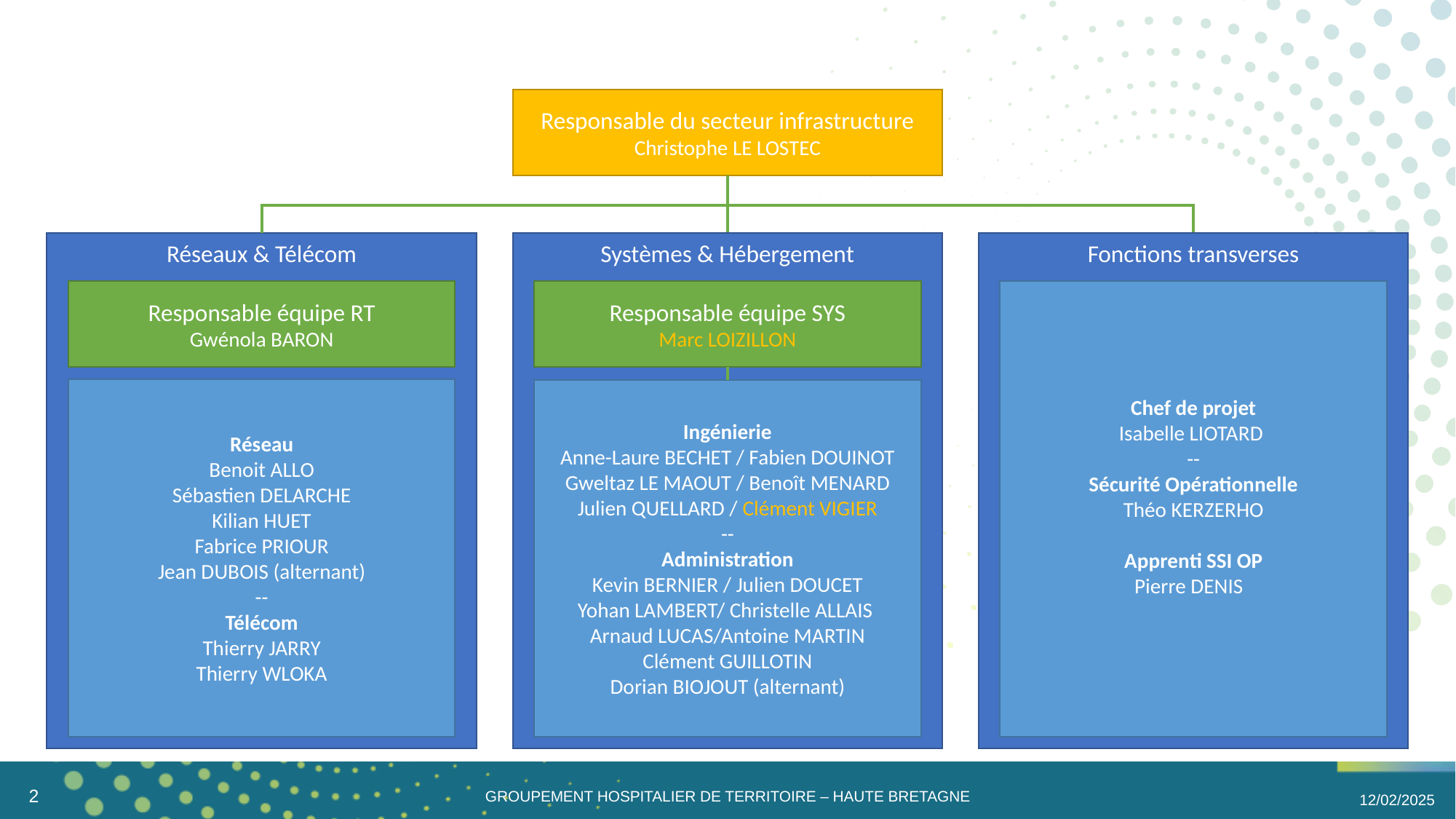

Responsable du secteur infrastructure
Christophe LE LOSTEC
Systèmes & Hébergement
Réseaux & Télécom
Fonctions transverses
Responsable équipe RT
Gwénola BARON
Responsable équipe SYS
Marc LOIZILLON
Chef de projet
Isabelle LIOTARD
--
Sécurité Opérationnelle
Théo KERZERHO

Apprenti SSI OP
Pierre DENIS

Réseau
Benoit ALLO
Sébastien DELARCHE
Kilian HUET
Fabrice PRIOUR
Jean DUBOIS (alternant)
--
Télécom
Thierry JARRY
Thierry WLOKA
Ingénierie
Anne-Laure BECHET / Fabien DOUINOT
Gweltaz LE MAOUT / Benoît MENARD
Julien QUELLARD / Clément VIGIER
--
Administration
Kevin BERNIER / Julien DOUCET
Yohan LAMBERT/ Christelle ALLAIS
Arnaud LUCAS/Antoine MARTIN
Clément GUILLOTIN
Dorian BIOJOUT (alternant)
2
GROUPEMENT HOSPITALIER DE TERRITOIRE – HAUTE BRETAGNE
12/02/2025